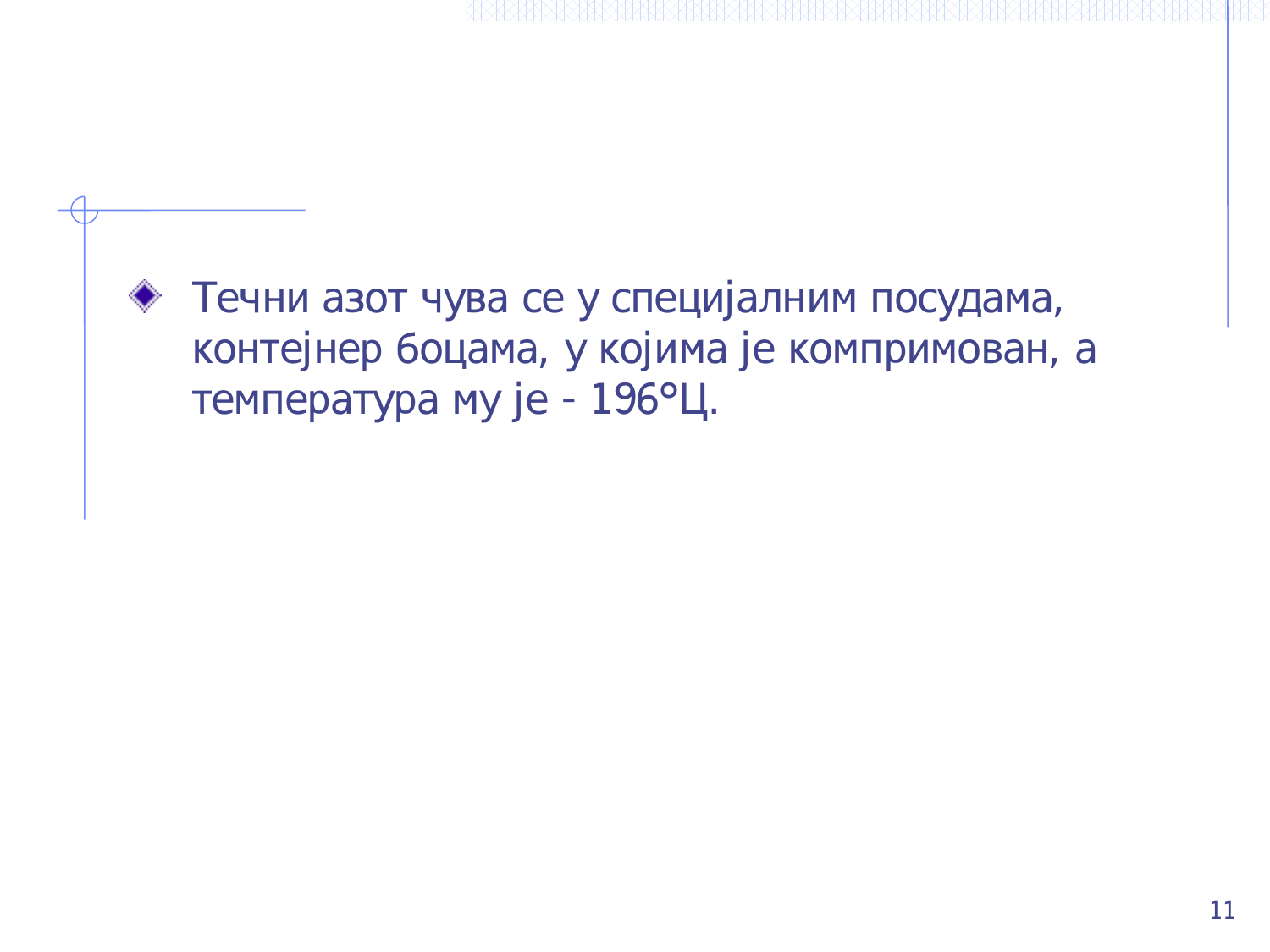

#
Течни азот чува се у специјалним посудама, контејнер боцама, у којима је компримован, а температура му је - 196°Ц.
11